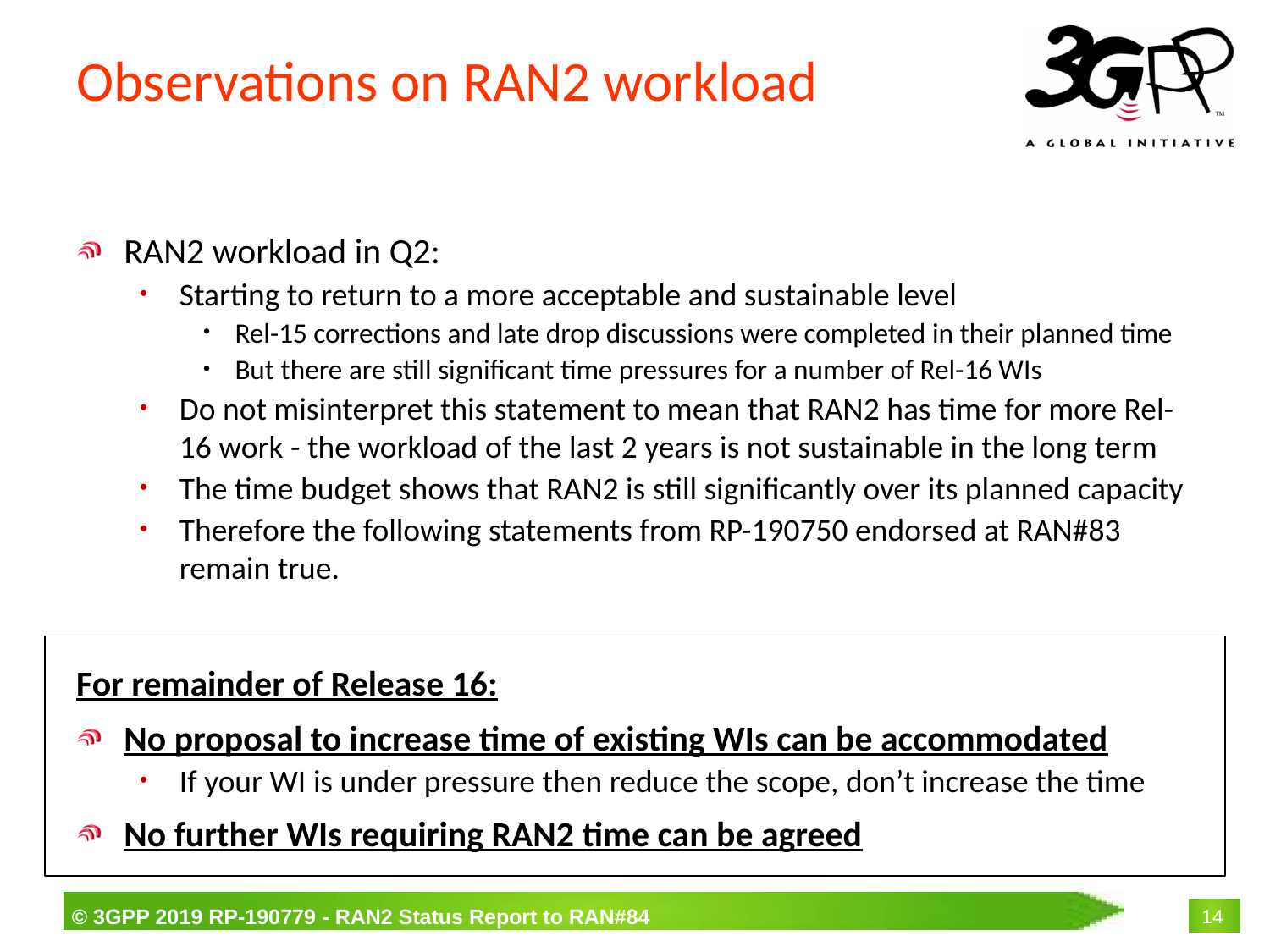

# Observations on RAN2 workload
RAN2 workload in Q2:
Starting to return to a more acceptable and sustainable level
Rel-15 corrections and late drop discussions were completed in their planned time
But there are still significant time pressures for a number of Rel-16 WIs
Do not misinterpret this statement to mean that RAN2 has time for more Rel-16 work - the workload of the last 2 years is not sustainable in the long term
The time budget shows that RAN2 is still significantly over its planned capacity
Therefore the following statements from RP-190750 endorsed at RAN#83 remain true.

For remainder of Release 16:
No proposal to increase time of existing WIs can be accommodated
If your WI is under pressure then reduce the scope, don’t increase the time
No further WIs requiring RAN2 time can be agreed